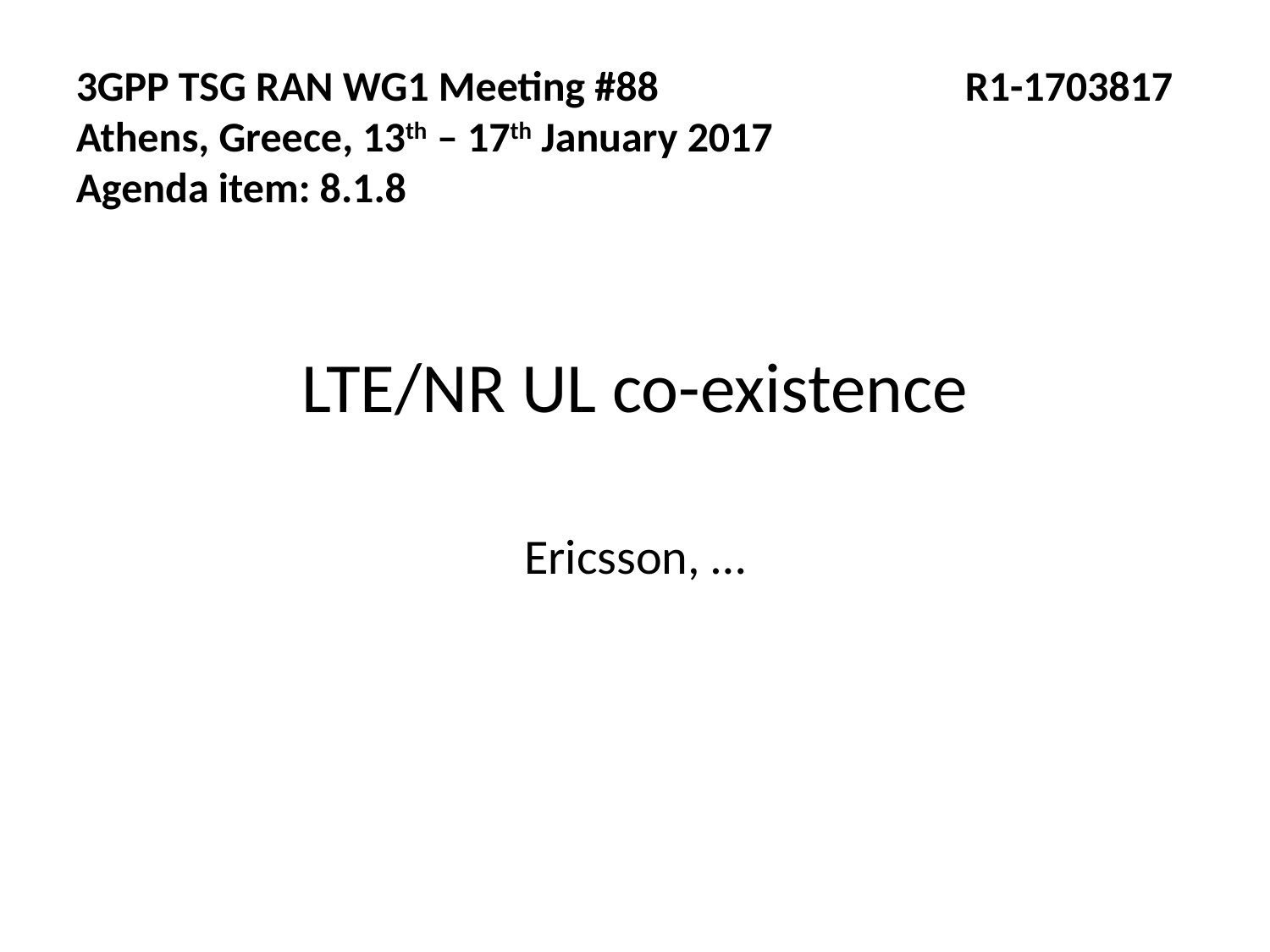

3GPP TSG RAN WG1 Meeting #88			R1-1703817
Athens, Greece, 13th – 17th January 2017
Agenda item: 8.1.8
LTE/NR UL co-existence
Ericsson, …